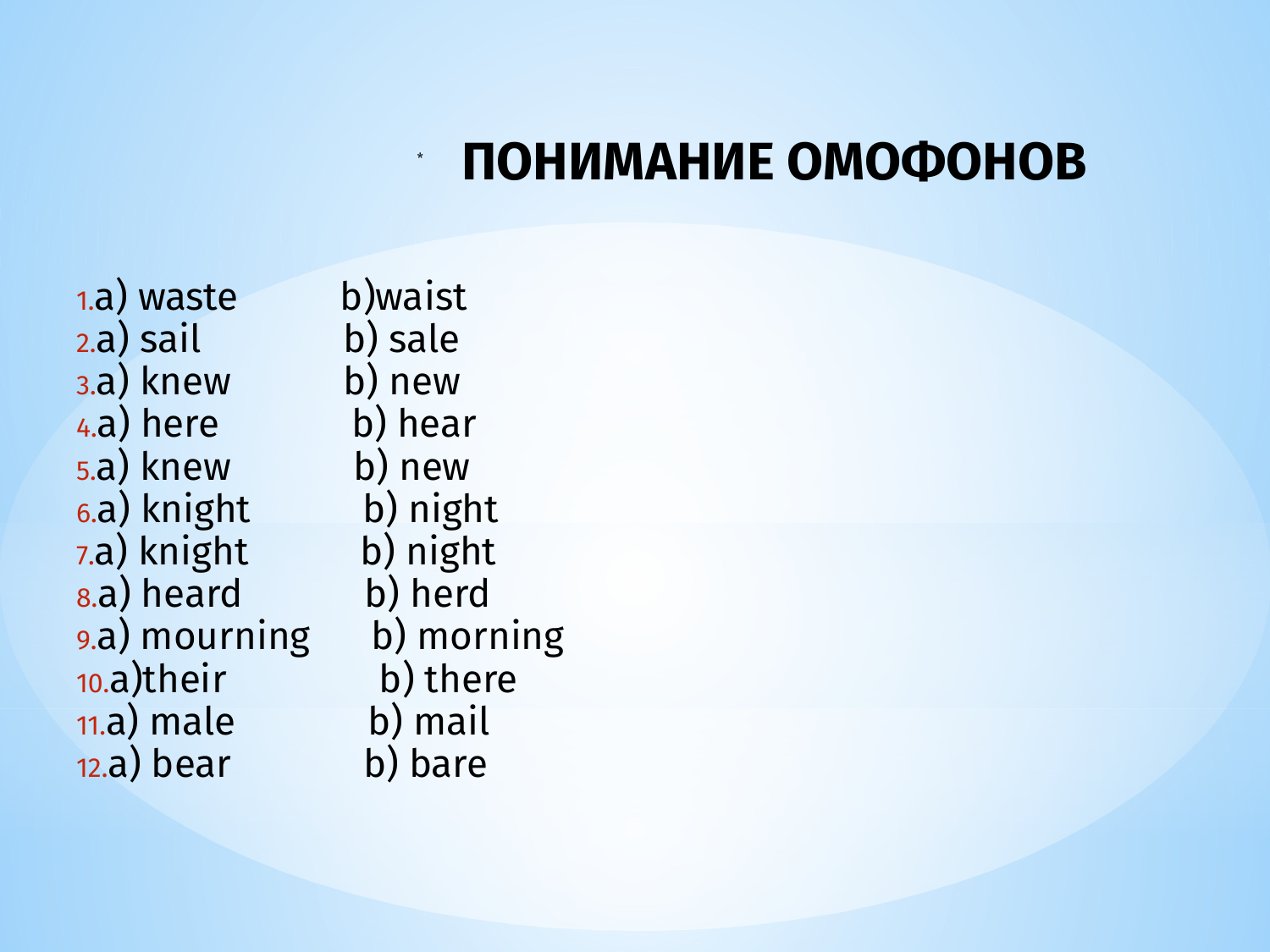

# ПОНИМАНИЕ ОМОФОНОВ

a) waste          b)waist
a) sail              b) sale
a) knew           b) new
a) here             b) hear
a) knew            b) new
a) knight           b) night
a) knight           b) night
a) heard            b) herd
a) mourning      b) morning
a)their               b) there
a) male             b) mail
a) bear             b) bare